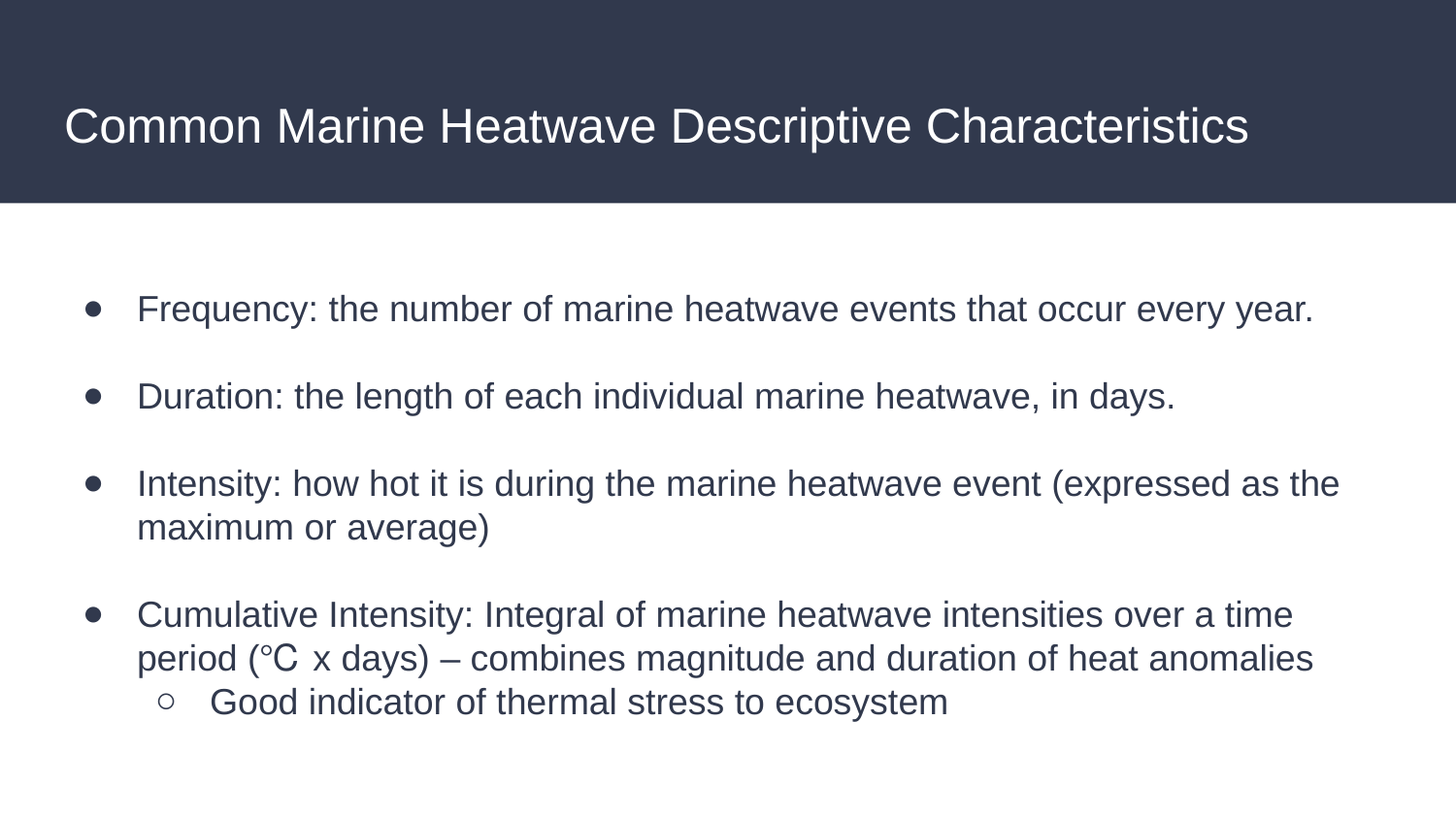

# Common Marine Heatwave Descriptive Characteristics
Frequency: the number of marine heatwave events that occur every year.

Duration: the length of each individual marine heatwave, in days.

Intensity: how hot it is during the marine heatwave event (expressed as the maximum or average)

Cumulative Intensity: Integral of marine heatwave intensities over a time period (℃ x days) – combines magnitude and duration of heat anomalies
Good indicator of thermal stress to ecosystem